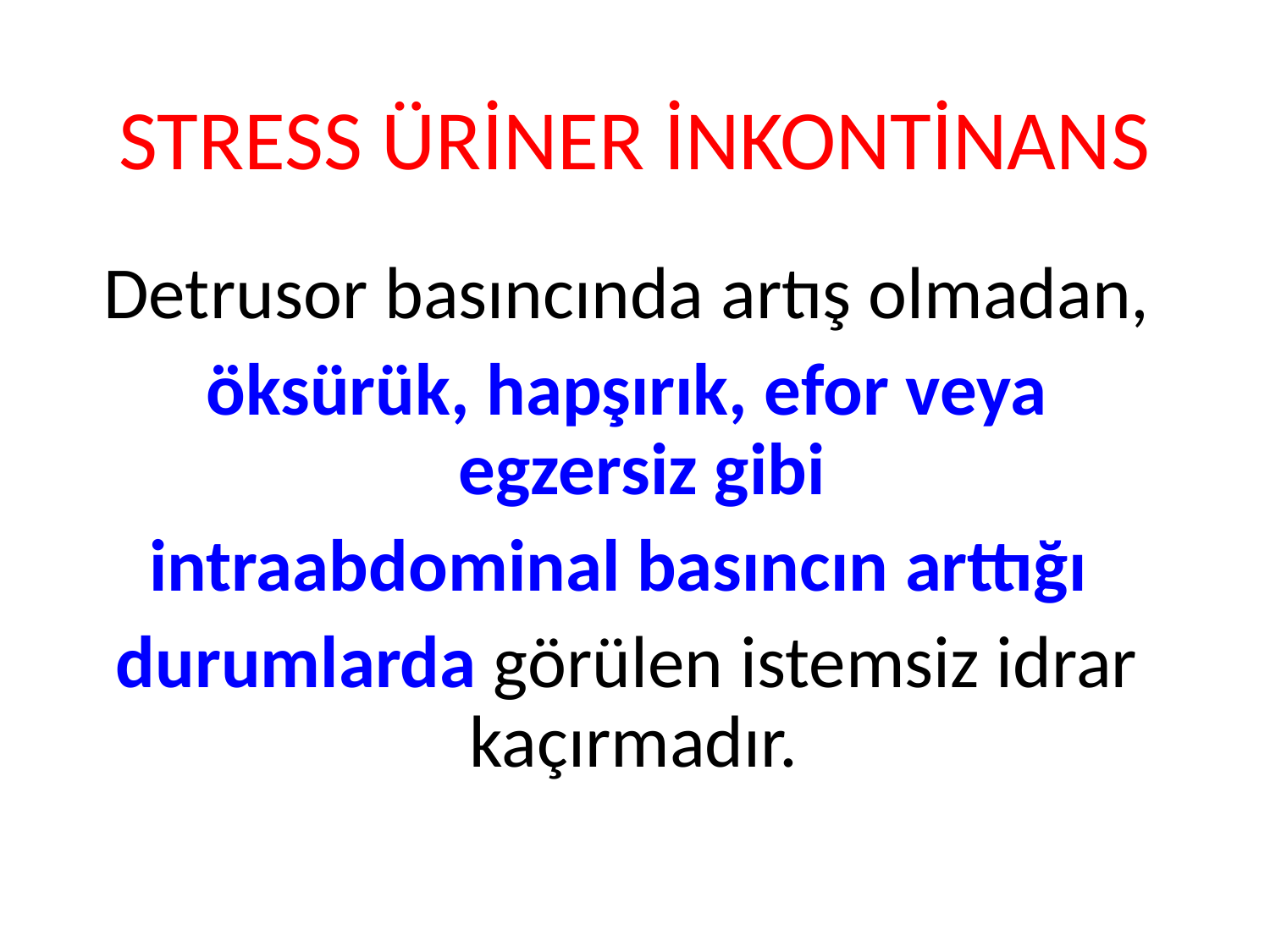

# STRESS ÜRİNER İNKONTİNANS
Detrusor basıncında artış olmadan,
öksürük, hapşırık, efor veya egzersiz gibi
intraabdominal basıncın arttığı
durumlarda görülen istemsiz idrar kaçırmadır.